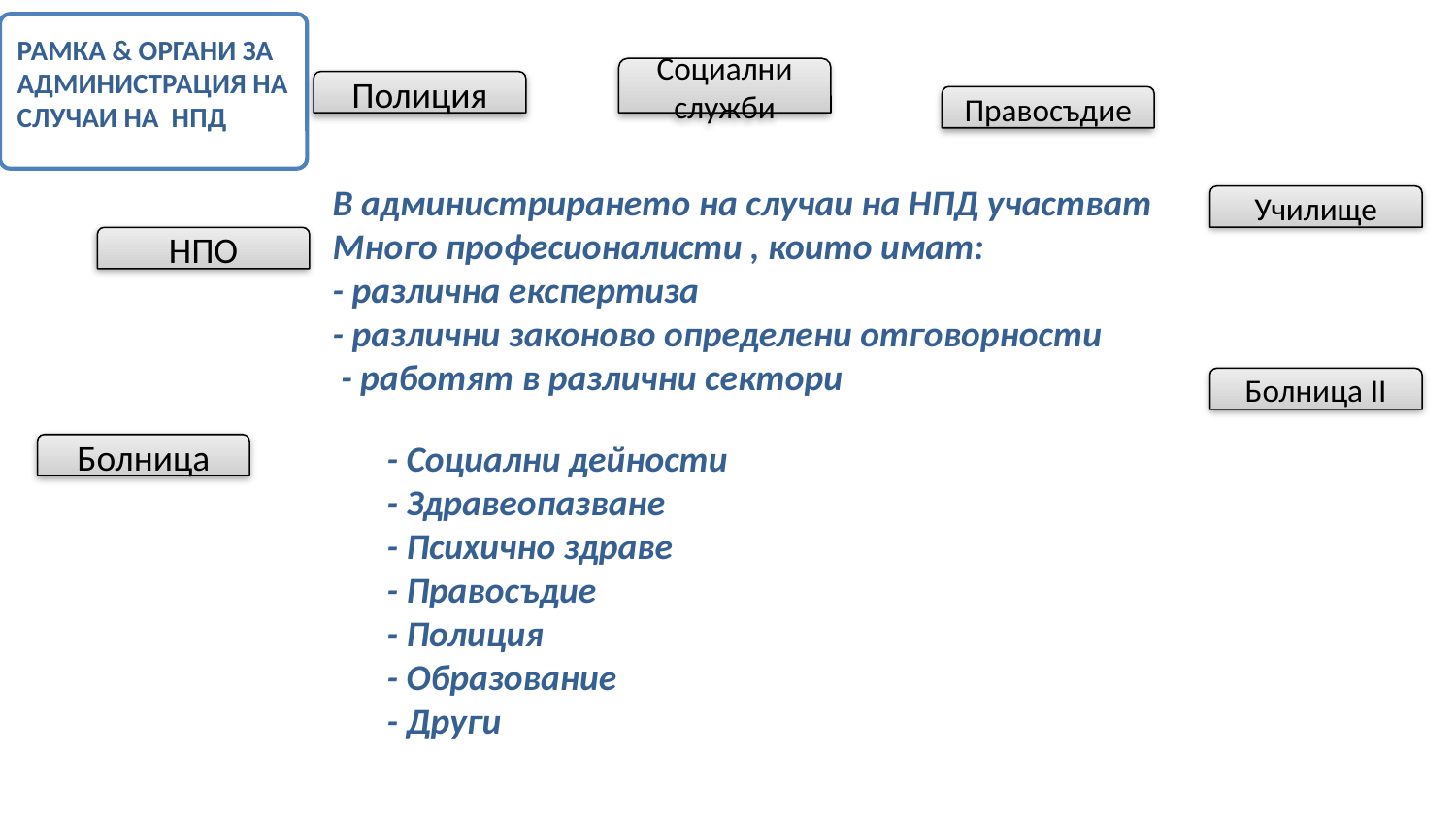

РАМКА & ОРГАНИ ЗА АДМИНИСТРАЦИЯ НА СЛУЧАИ НА  НПД

Социални служби
Полиция
Правосъдие
В администрирането на случаи на НПД участват
Много професионалисти , които имат:
- различна експертиза
- различни законово определени отговорности
 - работят в различни сектори
Училище
НПО
Болница II
Болница
- Социални дейности
- Здравеопазване
- Психично здраве
- Правосъдие
- Полиция
- Образование
- Други